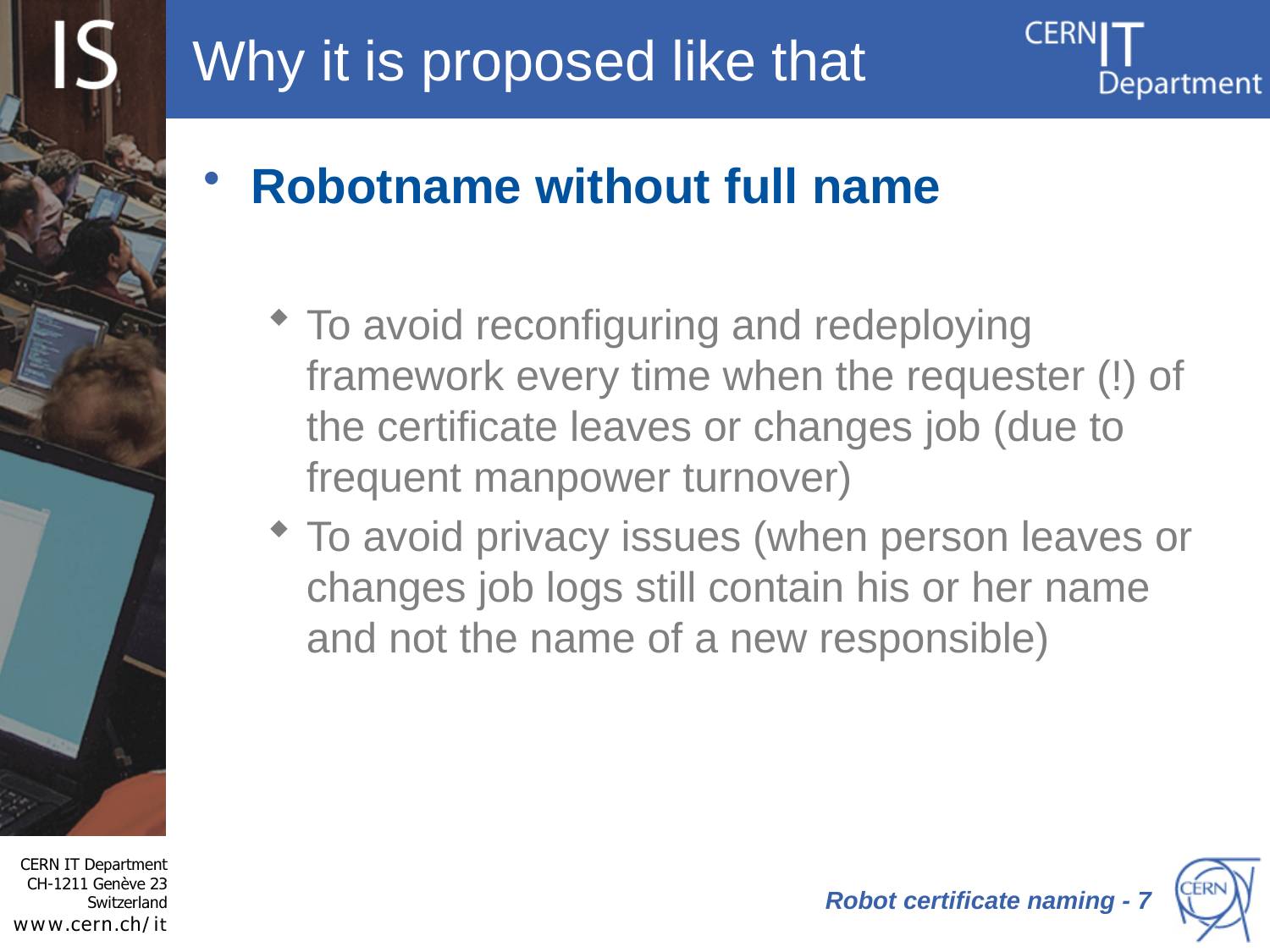

# Why it is proposed like that
Robotname without full name

To avoid reconfiguring and redeploying framework every time when the requester (!) of the certificate leaves or changes job (due to frequent manpower turnover)
To avoid privacy issues (when person leaves or changes job logs still contain his or her name and not the name of a new responsible)
 Robot certificate naming - 7